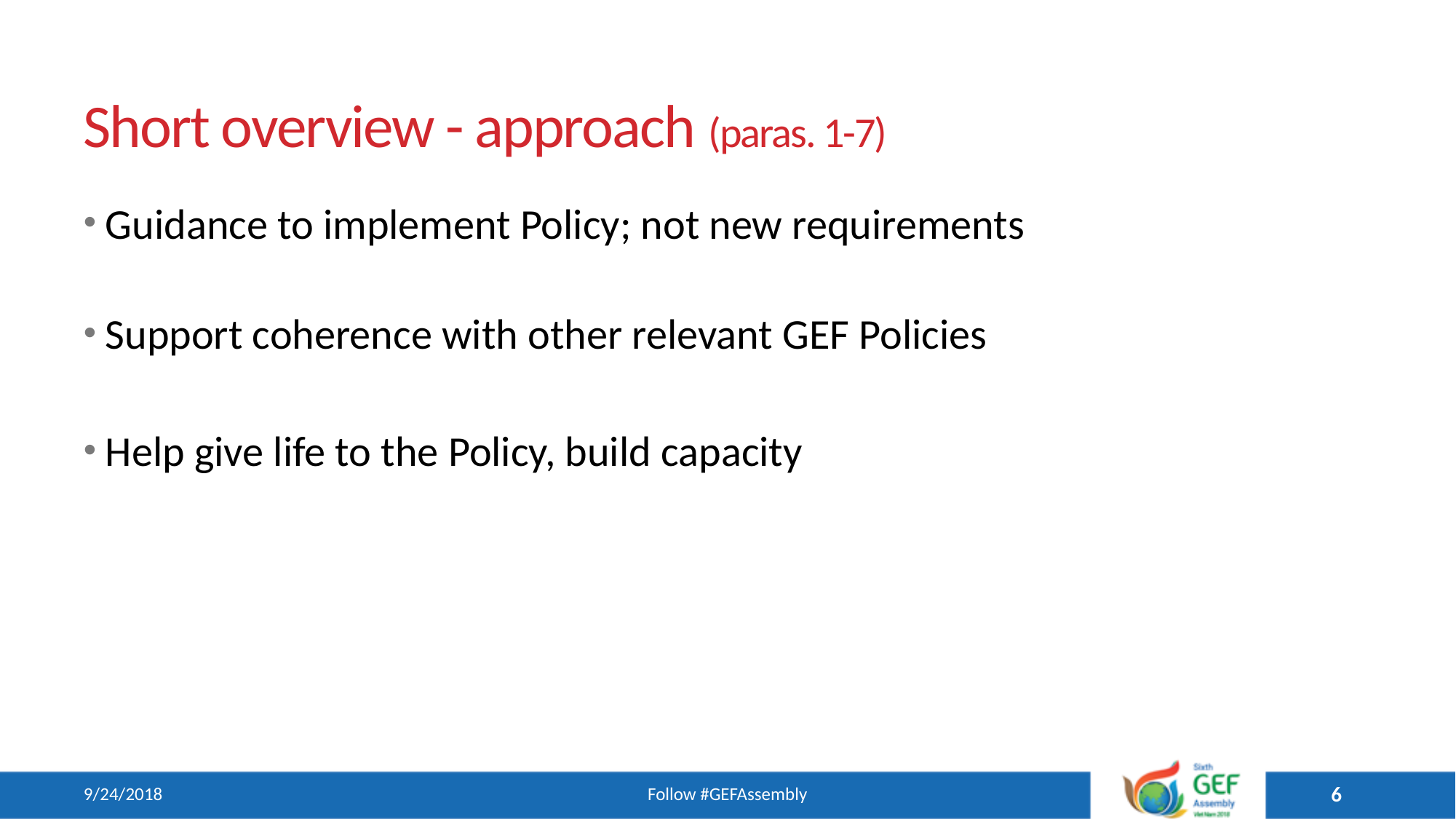

# Short overview - approach (paras. 1-7)
Guidance to implement Policy; not new requirements

Support coherence with other relevant GEF Policies

Help give life to the Policy, build capacity